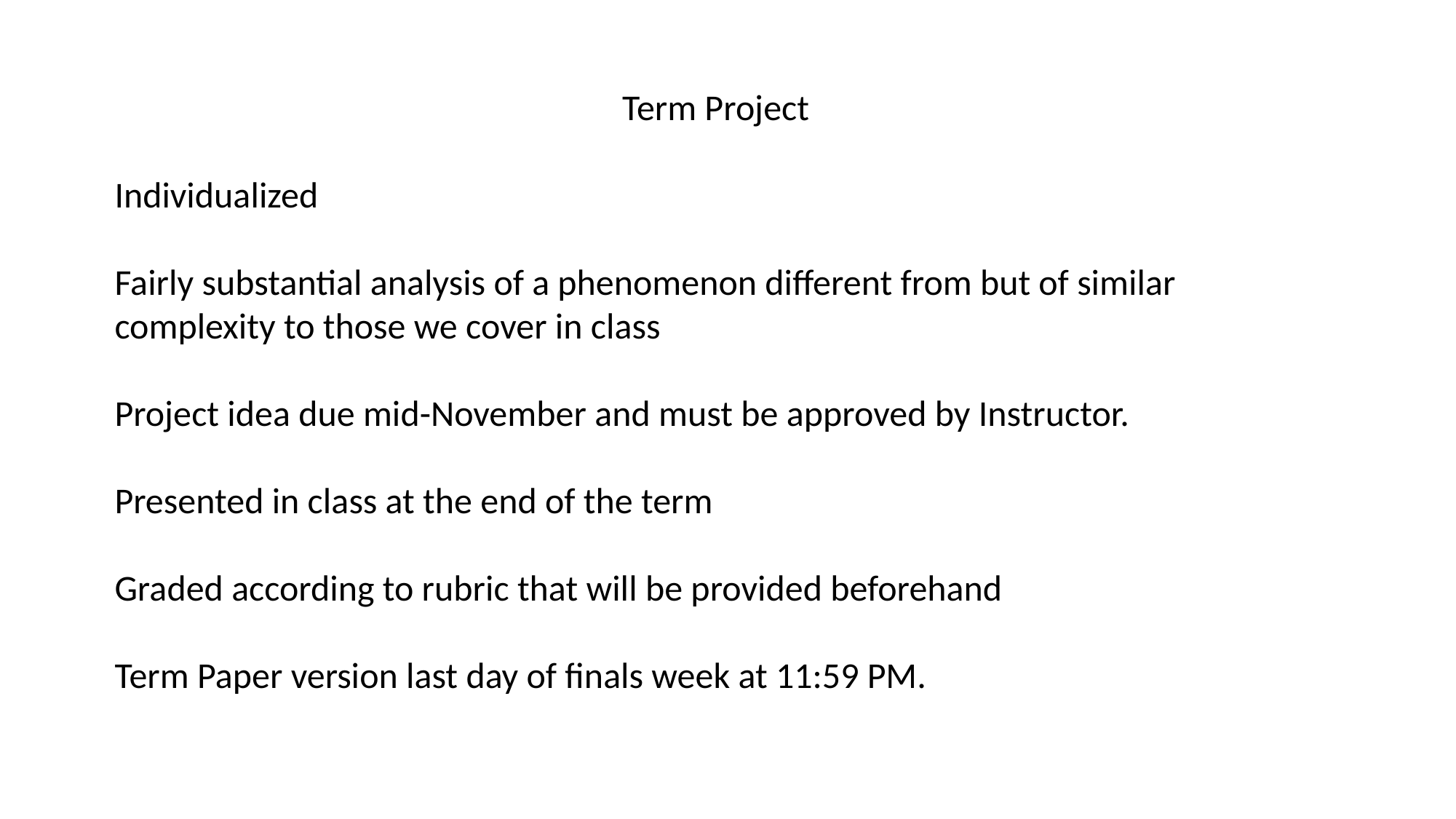

Term Project

Individualized

Fairly substantial analysis of a phenomenon different from but of similar complexity to those we cover in class

Project idea due mid-November and must be approved by Instructor.

Presented in class at the end of the term

Graded according to rubric that will be provided beforehand

Term Paper version last day of finals week at 11:59 PM.